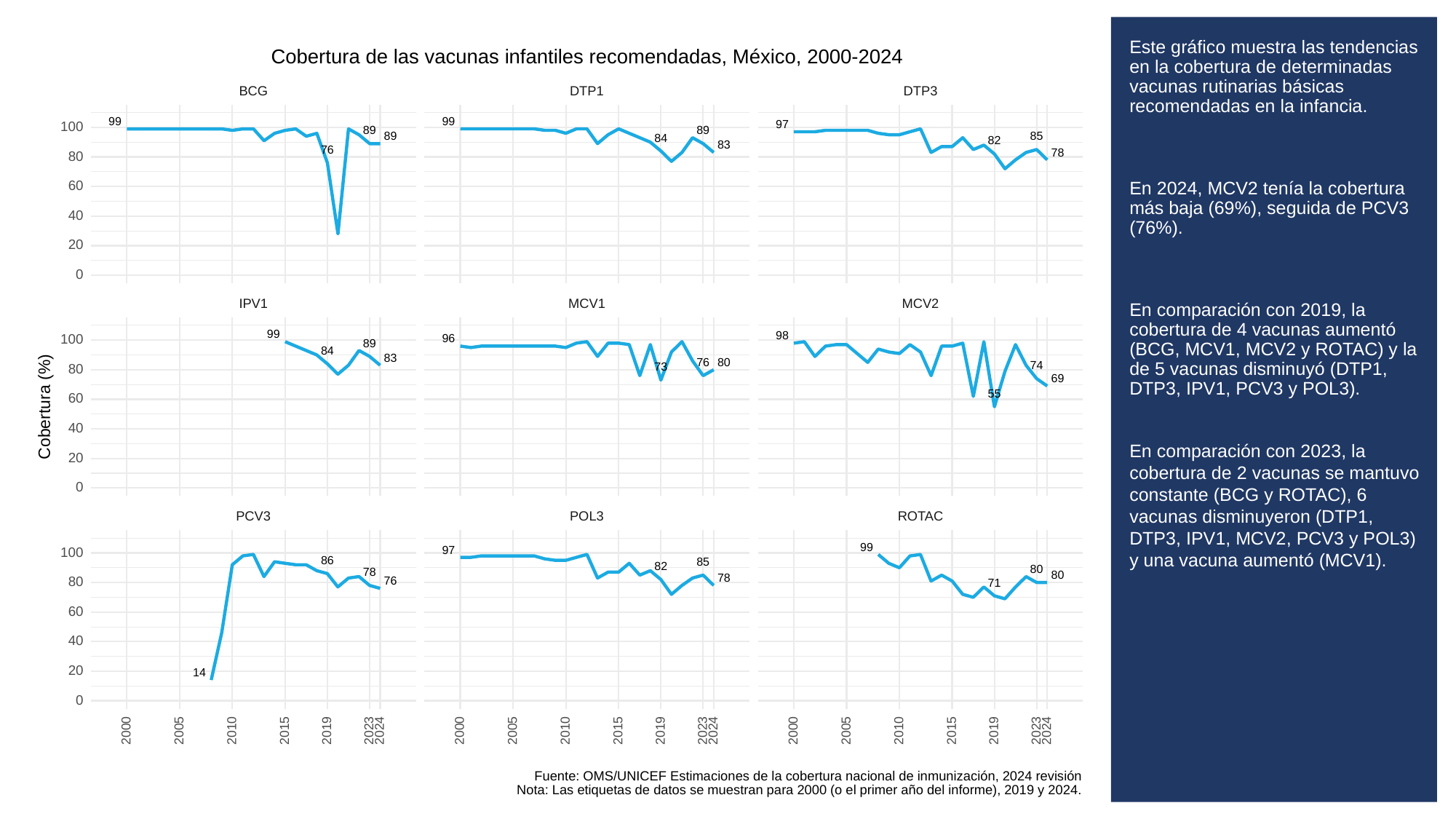

# Este gráfico muestra las tendencias en la cobertura de determinadas vacunas rutinarias básicas recomendadas en la infancia.

En 2024, MCV2 tenía la cobertura más baja (69%), seguida de PCV3 (76%).

En comparación con 2019, la cobertura de 4 vacunas aumentó (BCG, MCV1, MCV2 y ROTAC) y la de 5 vacunas disminuyó (DTP1, DTP3, IPV1, PCV3 y POL3).

En comparación con 2023, la cobertura de 2 vacunas se mantuvo constante (BCG y ROTAC), 6 vacunas disminuyeron (DTP1, DTP3, IPV1, MCV2, PCV3 y POL3) y una vacuna aumentó (MCV1).

Cobertura de las vacunas infantiles recomendadas, México, 2000-2024
BCG
DTP3
DTP1

99
99
97
100
89
89

89
85
84
82
83

76
78
80

60

40

20

0

MCV1
MCV2
IPV1

99
98
96
100
89

84
83

80
76
74
73
80

69

55
60
Cobertura (%)

40

20

0

POL3
PCV3
ROTAC

99
97
100

86
85
82
80

78
80
78
76
80
71

60

40

20
14

0

2023
2023
2023
2000
2005
2010
2015
2019
2024
2000
2005
2010
2015
2019
2024
2000
2005
2010
2015
2019
2024
Fuente: OMS/UNICEF Estimaciones de la cobertura nacional de inmunización, 2024 revisión
Nota: Las etiquetas de datos se muestran para 2000 (o el primer año del informe), 2019 y 2024.